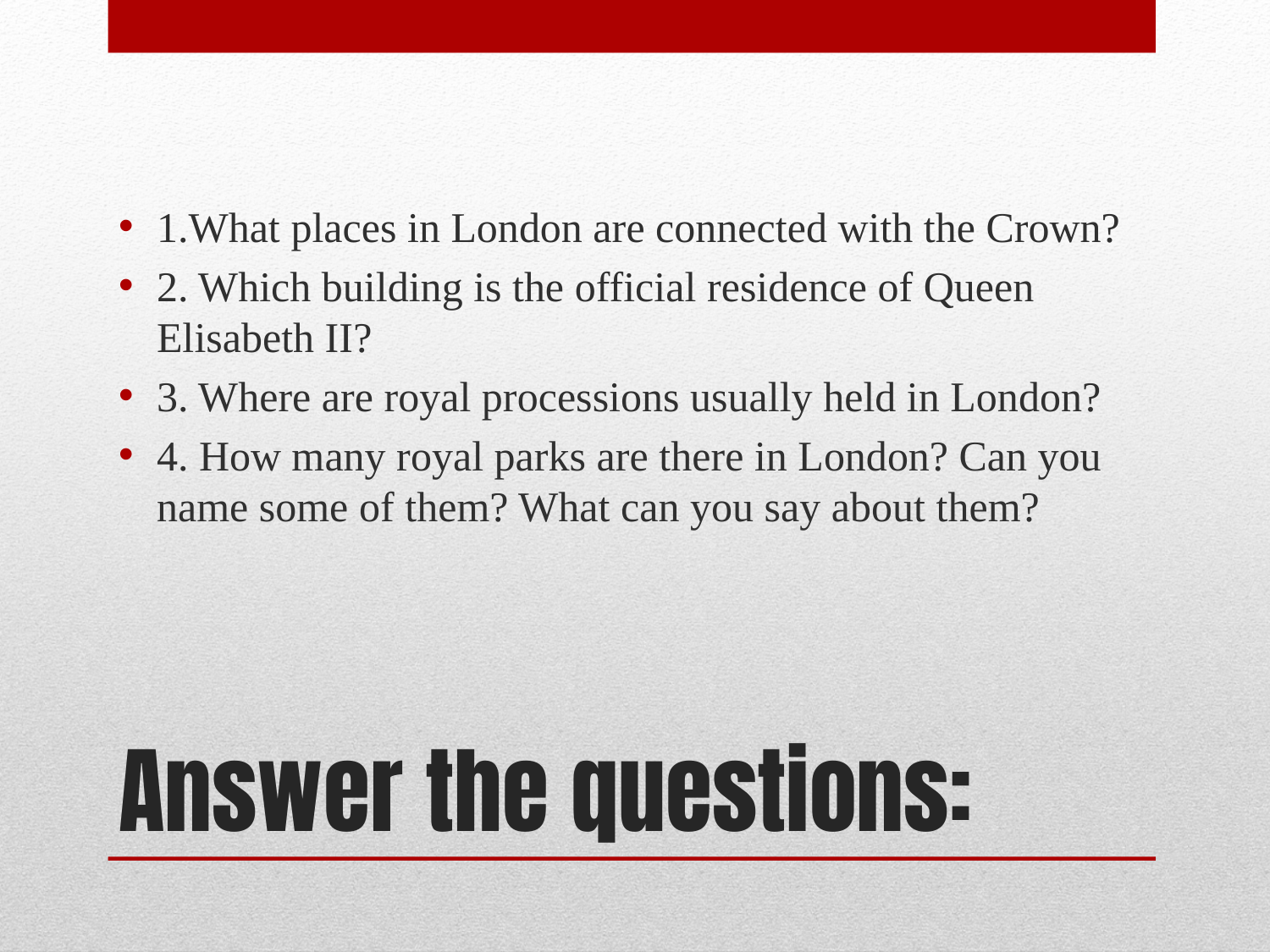

1.What places in London are connected with the Crown?
2. Which building is the official residence of Queen Elisabeth II?
3. Where are royal processions usually held in London?
4. How many royal parks are there in London? Can you name some of them? What can you say about them?
# Answer the questions: